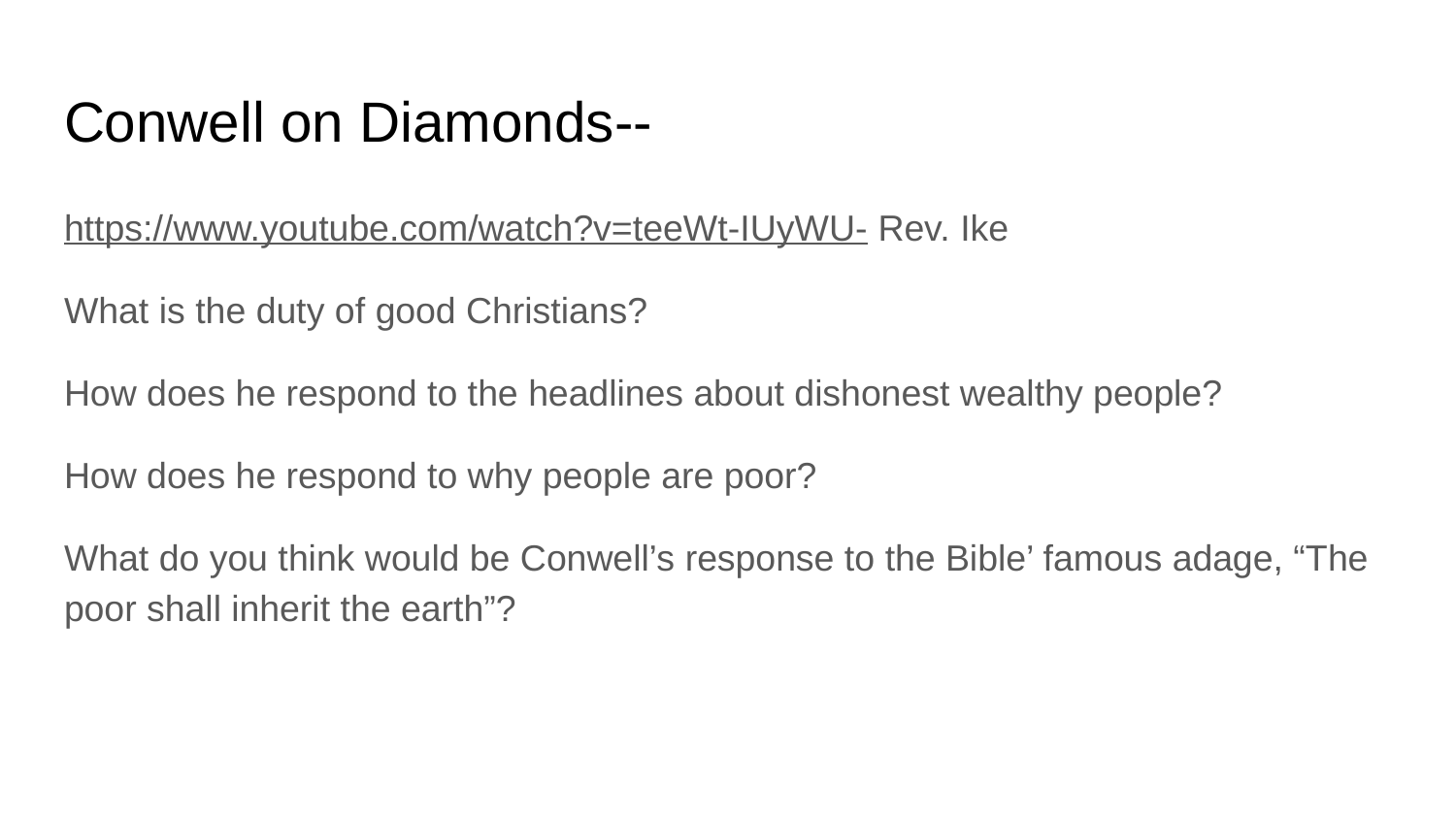

# Conwell on Diamonds--
https://www.youtube.com/watch?v=teeWt-IUyWU- Rev. Ike
What is the duty of good Christians?
How does he respond to the headlines about dishonest wealthy people?
How does he respond to why people are poor?
What do you think would be Conwell’s response to the Bible’ famous adage, “The poor shall inherit the earth”?